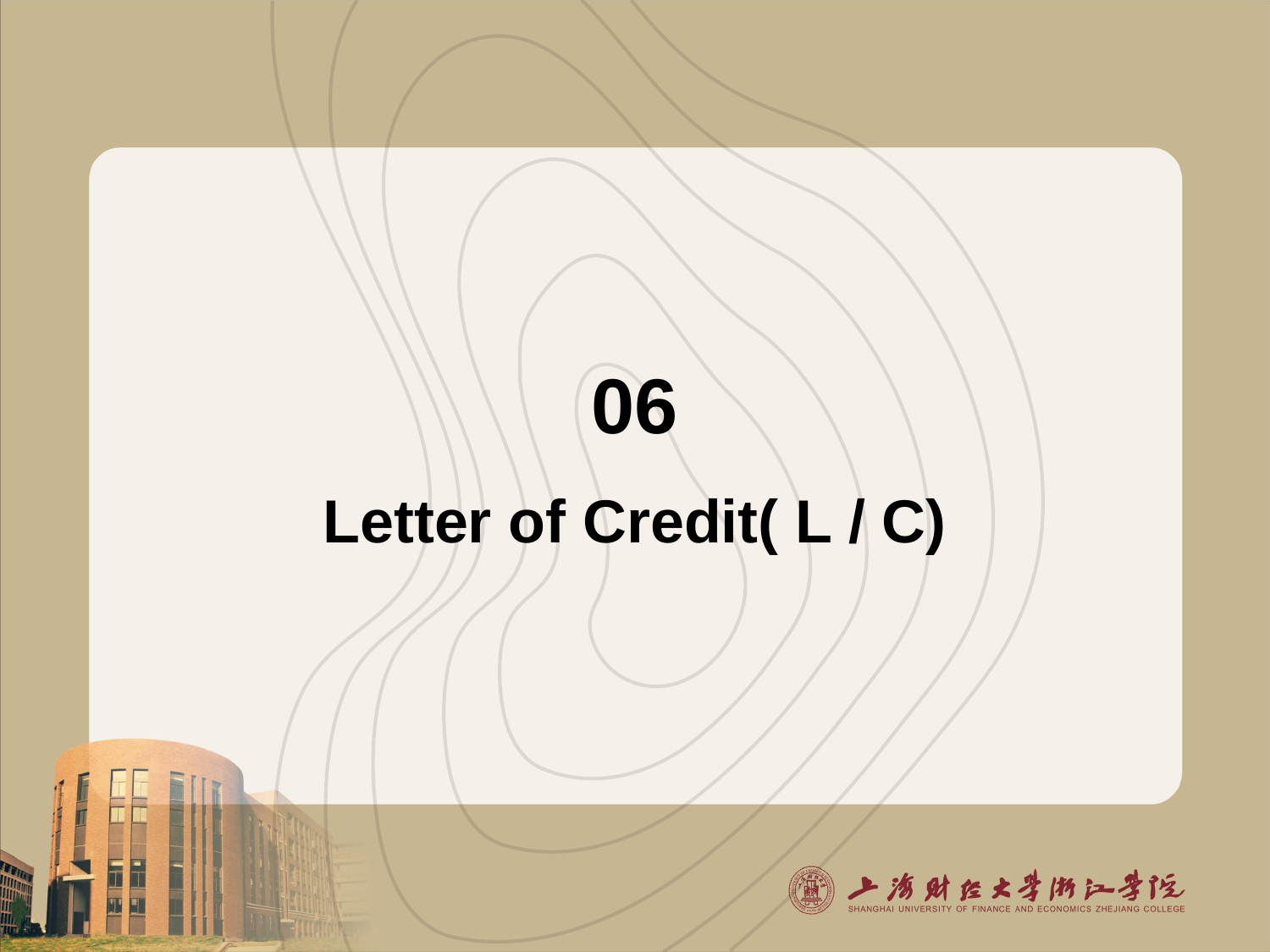

06
# Letter of Credit( L / C)